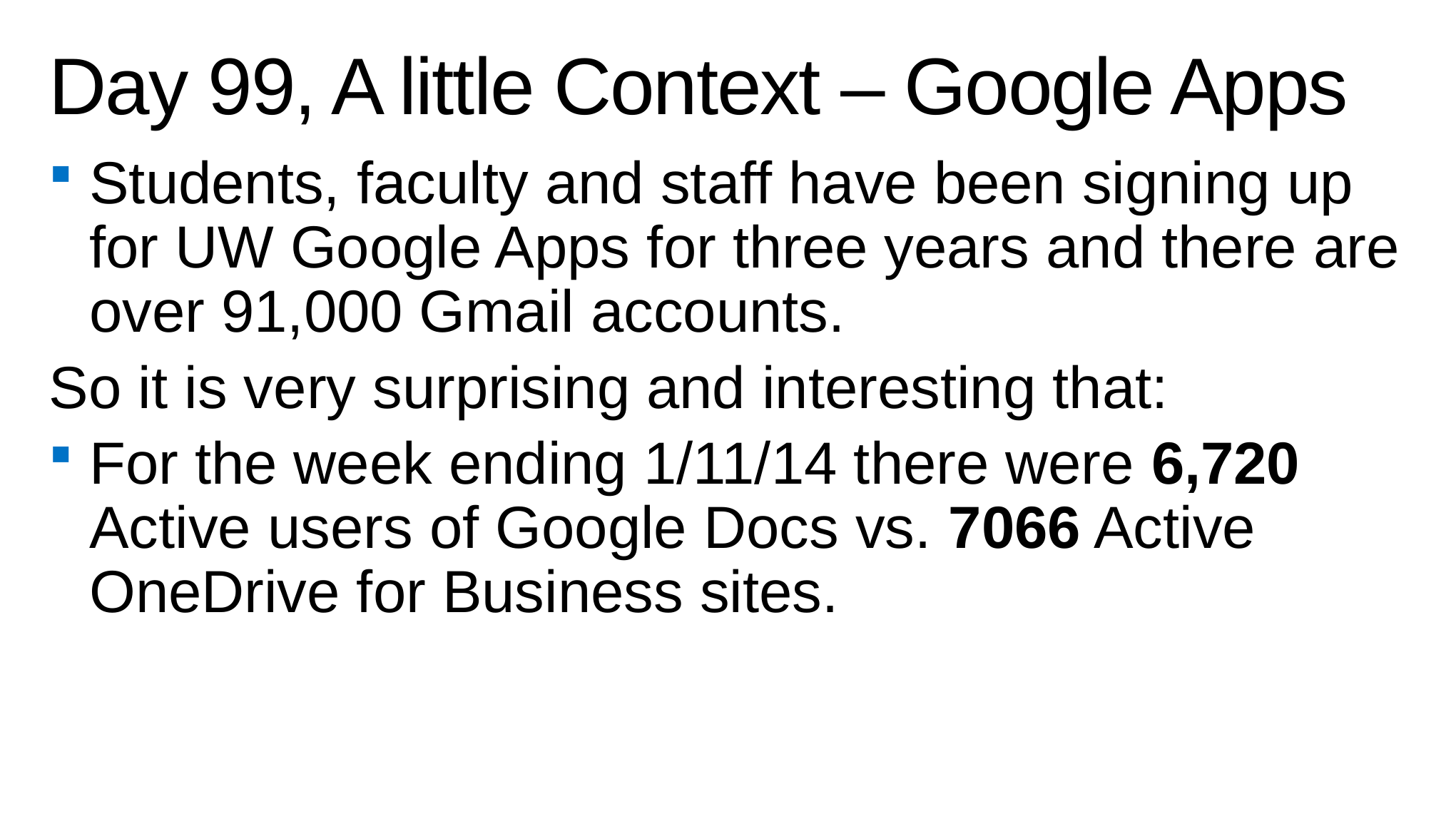

# Day 99, A little Context – Google Apps
Students, faculty and staff have been signing up for UW Google Apps for three years and there are over 91,000 Gmail accounts.
So it is very surprising and interesting that:
For the week ending 1/11/14 there were 6,720 Active users of Google Docs vs. 7066 Active OneDrive for Business sites.